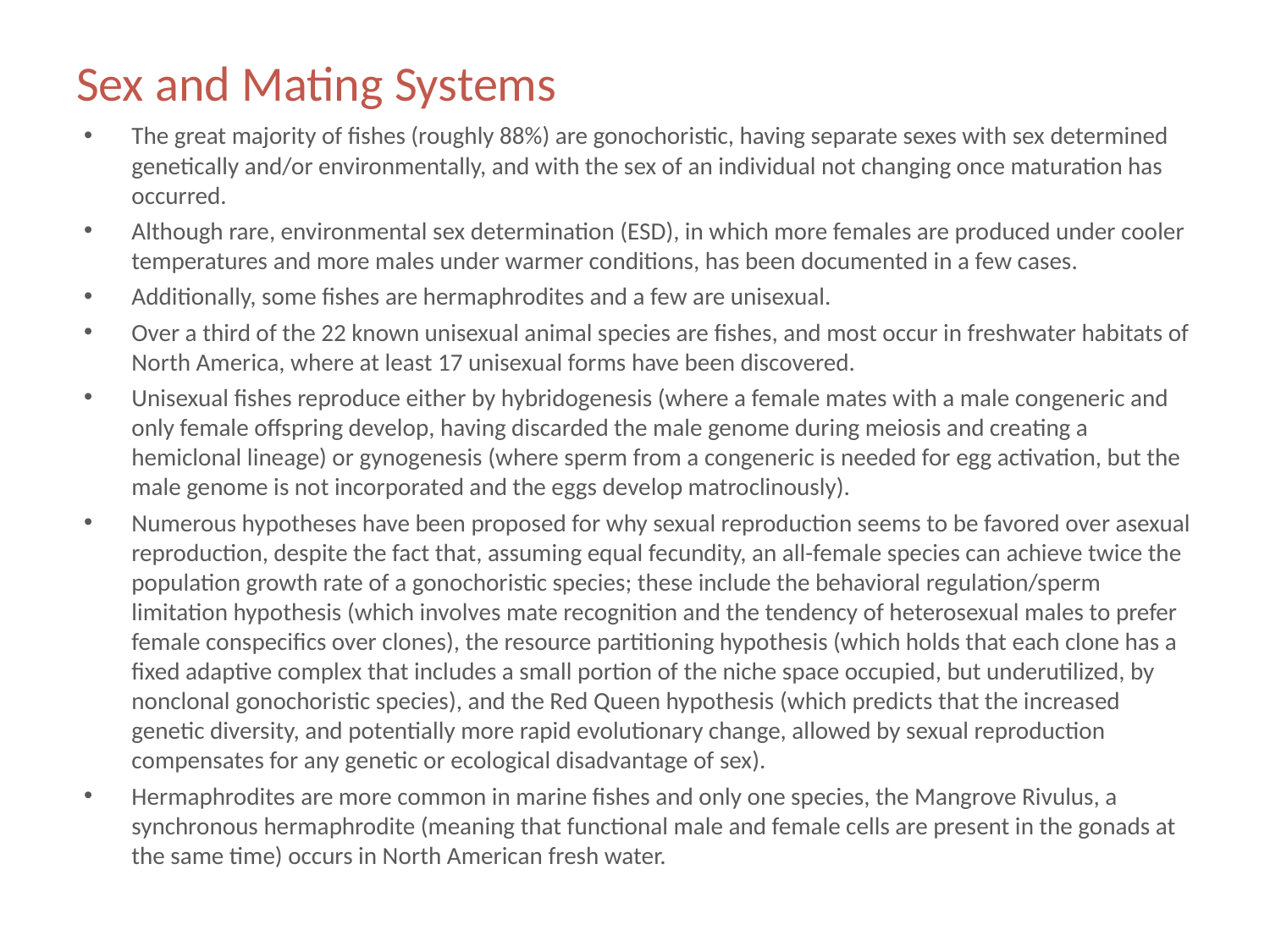

# Sex and Mating Systems
The great majority of fishes (roughly 88%) are gonochoristic, having separate sexes with sex determined genetically and/or environmentally, and with the sex of an individual not changing once maturation has occurred.
Although rare, environmental sex determination (ESD), in which more females are produced under cooler temperatures and more males under warmer conditions, has been documented in a few cases.
Additionally, some fishes are hermaphrodites and a few are unisexual.
Over a third of the 22 known unisexual animal species are fishes, and most occur in freshwater habitats of North America, where at least 17 unisexual forms have been discovered.
Unisexual fishes reproduce either by hybridogenesis (where a female mates with a male congeneric and only female offspring develop, having discarded the male genome during meiosis and creating a hemiclonal lineage) or gynogenesis (where sperm from a congeneric is needed for egg activation, but the male genome is not incorporated and the eggs develop matroclinously).
Numerous hypotheses have been proposed for why sexual reproduction seems to be favored over asexual reproduction, despite the fact that, assuming equal fecundity, an all-female species can achieve twice the population growth rate of a gonochoristic species; these include the behavioral regulation/sperm limitation hypothesis (which involves mate recognition and the tendency of heterosexual males to prefer female conspecifics over clones), the resource partitioning hypothesis (which holds that each clone has a fixed adaptive complex that includes a small portion of the niche space occupied, but underutilized, by nonclonal gonochoristic species), and the Red Queen hypothesis (which predicts that the increased genetic diversity, and potentially more rapid evolutionary change, allowed by sexual reproduction compensates for any genetic or ecological disadvantage of sex).
Hermaphrodites are more common in marine fishes and only one species, the Mangrove Rivulus, a synchronous hermaphrodite (meaning that functional male and female cells are present in the gonads at the same time) occurs in North American fresh water.